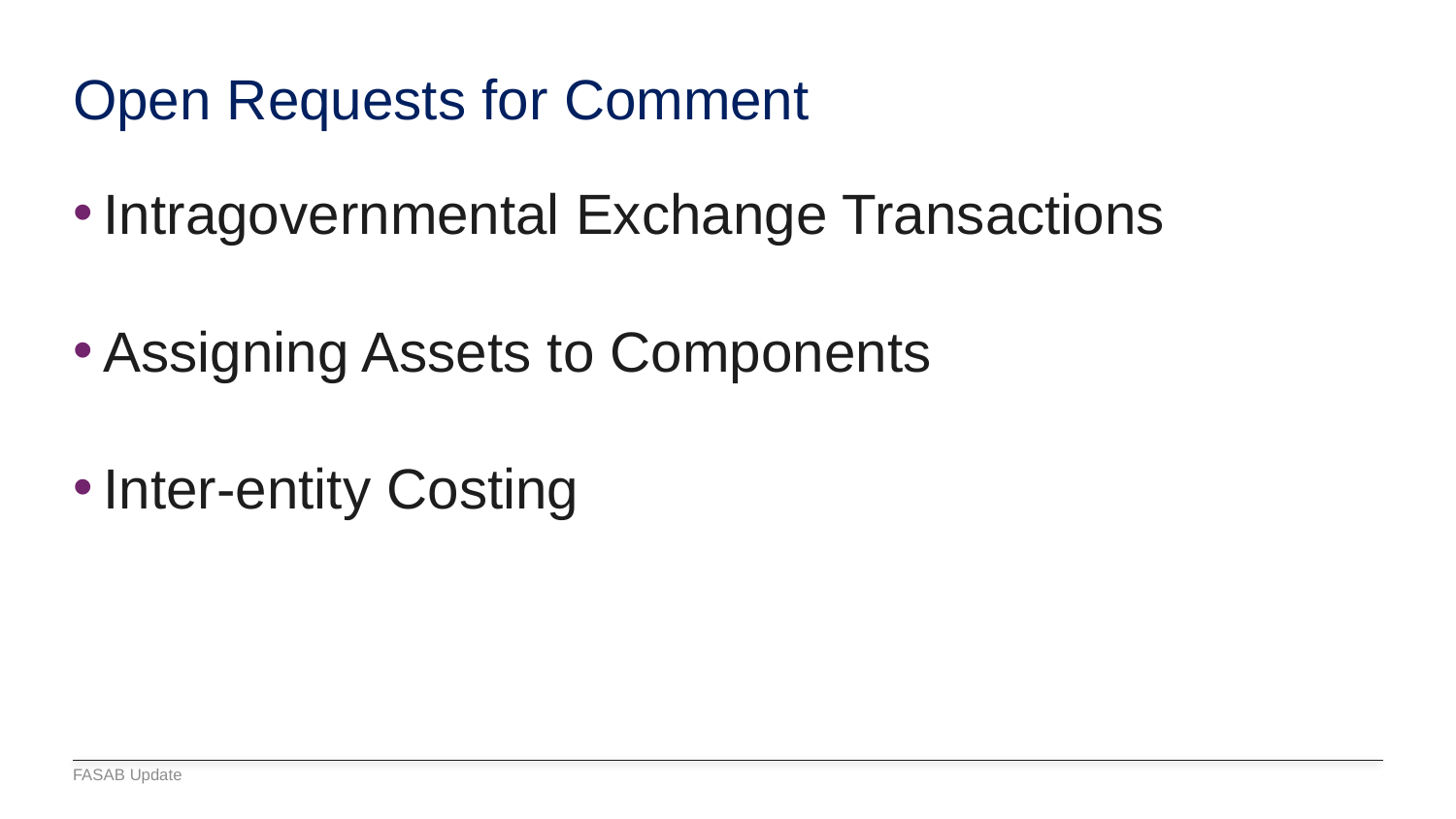

# Open Requests for Comment

Intragovernmental Exchange Transactions

Assigning Assets to Components

Inter-entity Costing

FASAB Update